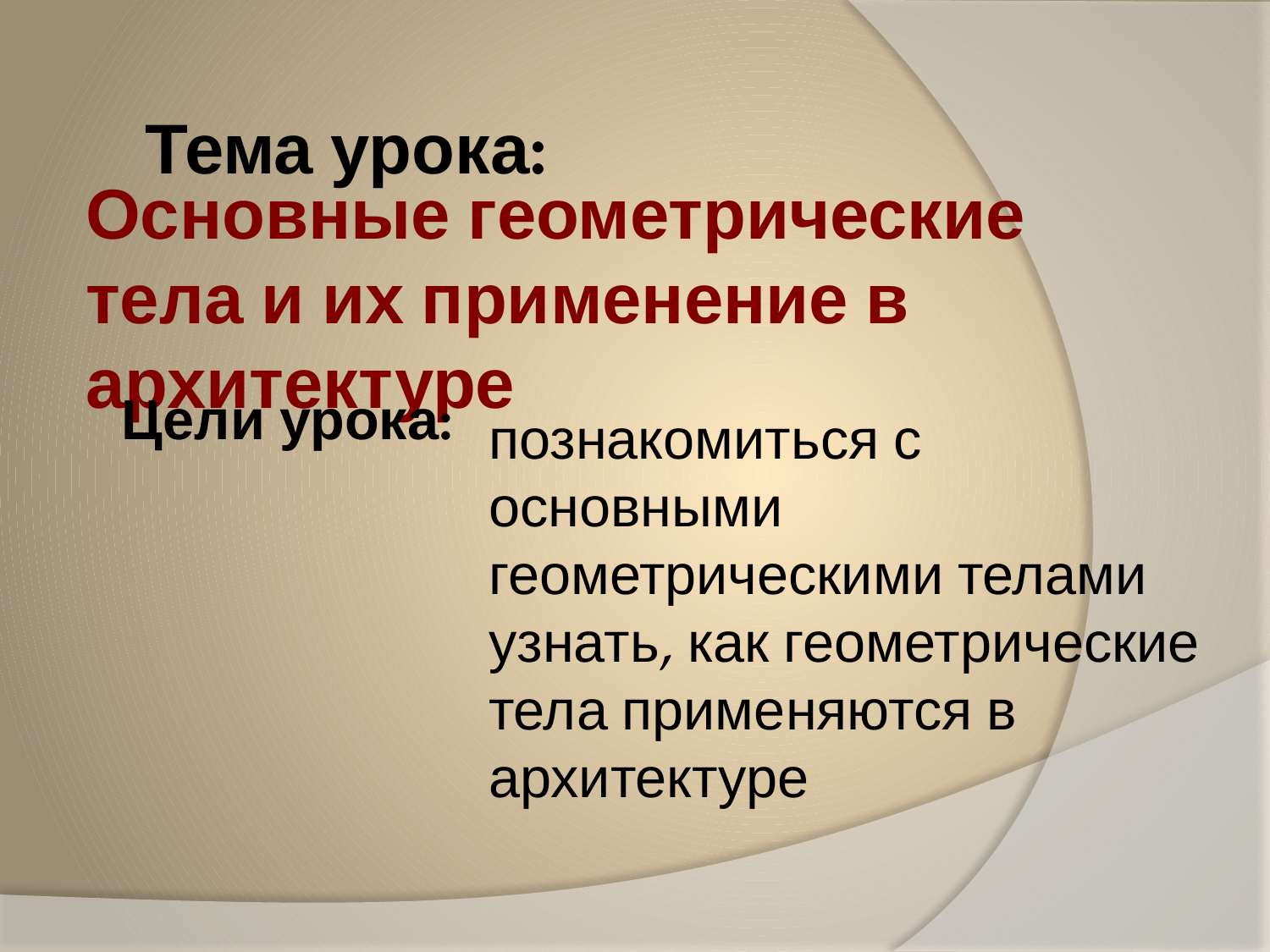

Тема урока:
# Основные геометрические тела и их применение в архитектуре
Цели урока:
познакомиться с основными геометрическими телами
узнать, как геометрические тела применяются в архитектуре